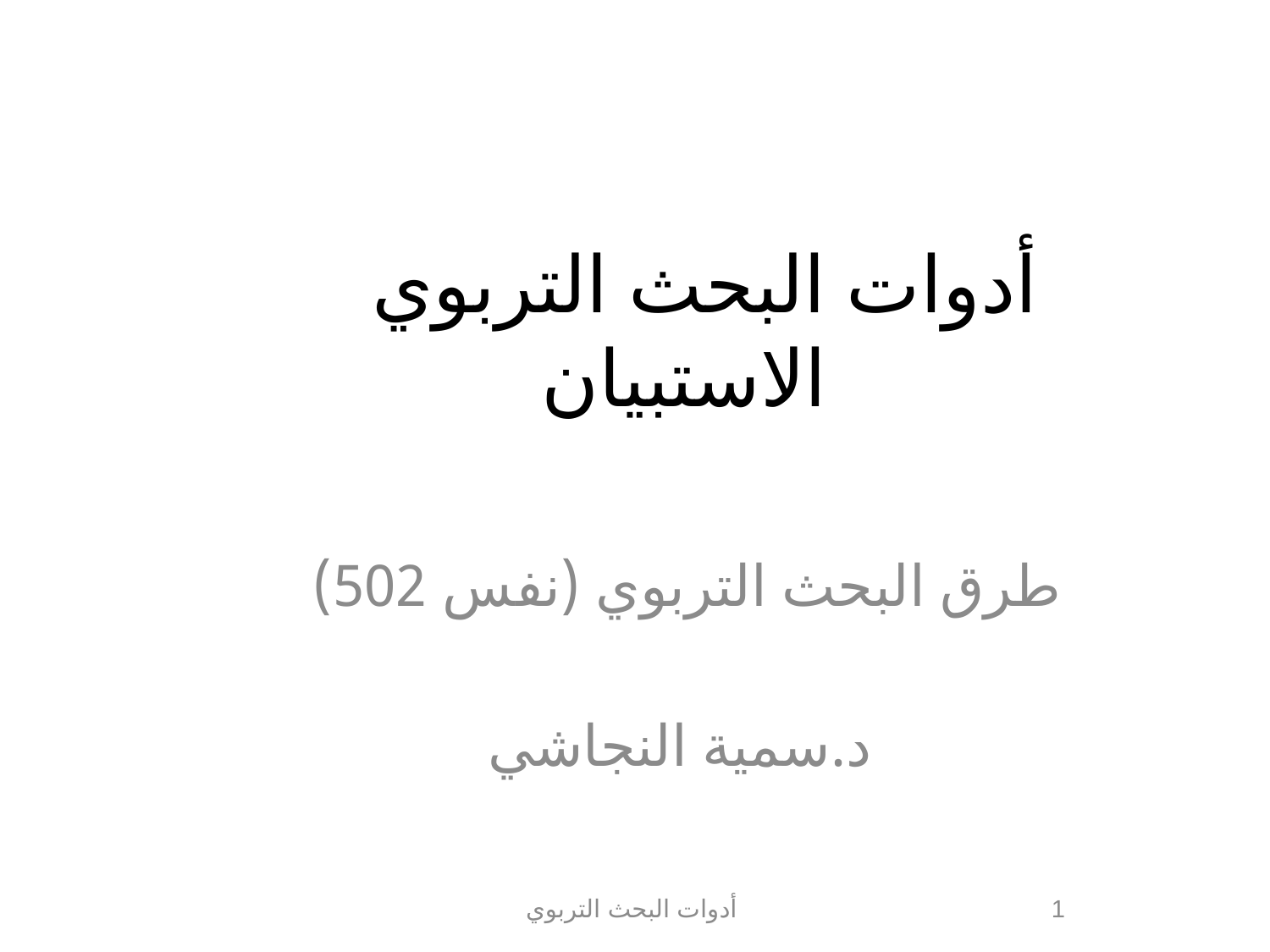

# أدوات البحث التربوي الاستبيان
طرق البحث التربوي (نفس 502)

د.سمية النجاشي
أدوات البحث التربوي
1